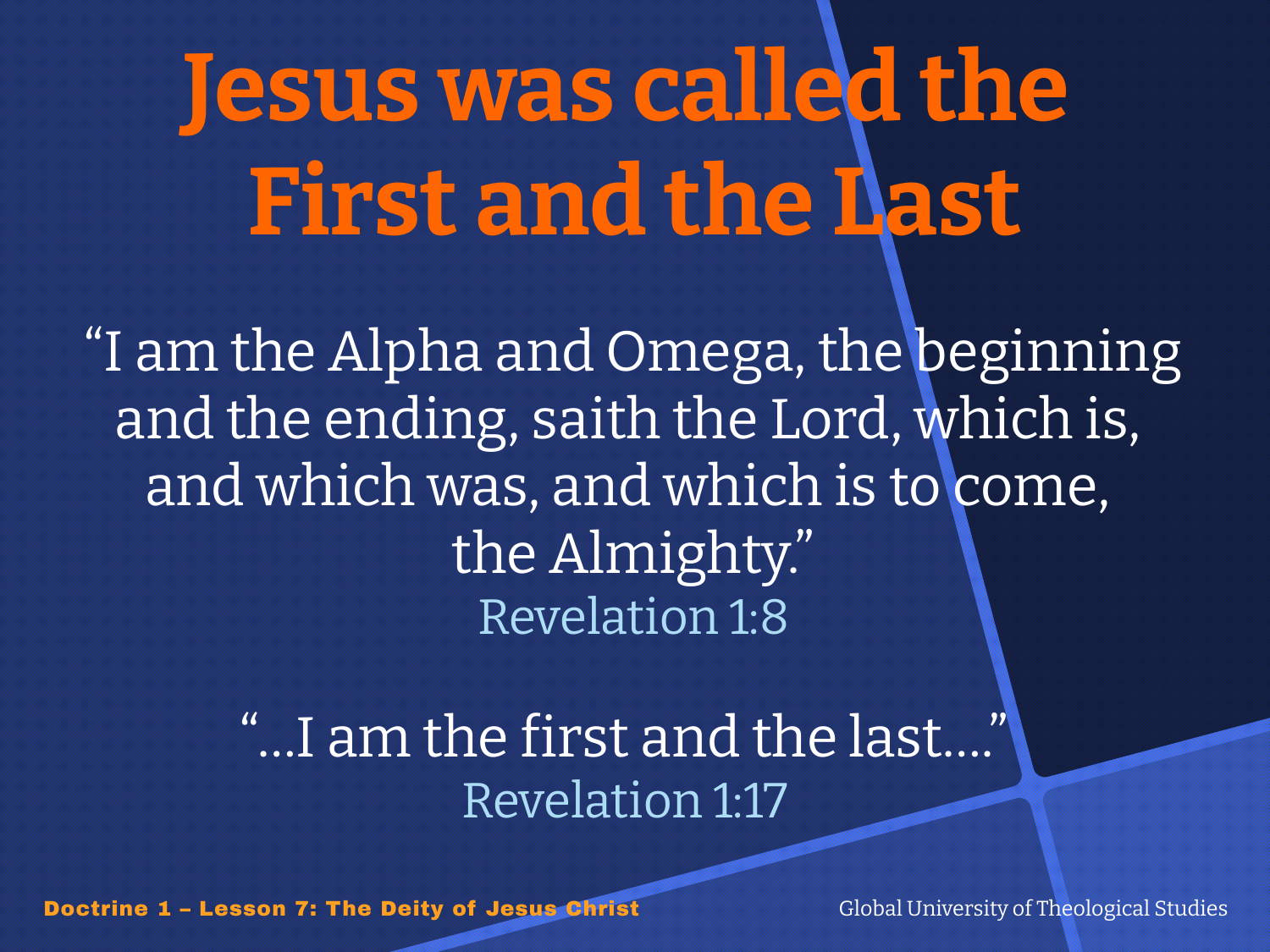

Jesus was called the
First and the Last
“I am the Alpha and Omega, the beginning and the ending, saith the Lord, which is,
and which was, and which is to come,
the Almighty.”
Revelation 1:8
“…I am the first and the last….”
Revelation 1:17
Doctrine 1 – Lesson 7: The Deity of Jesus Christ                         Global University of Theological Studies